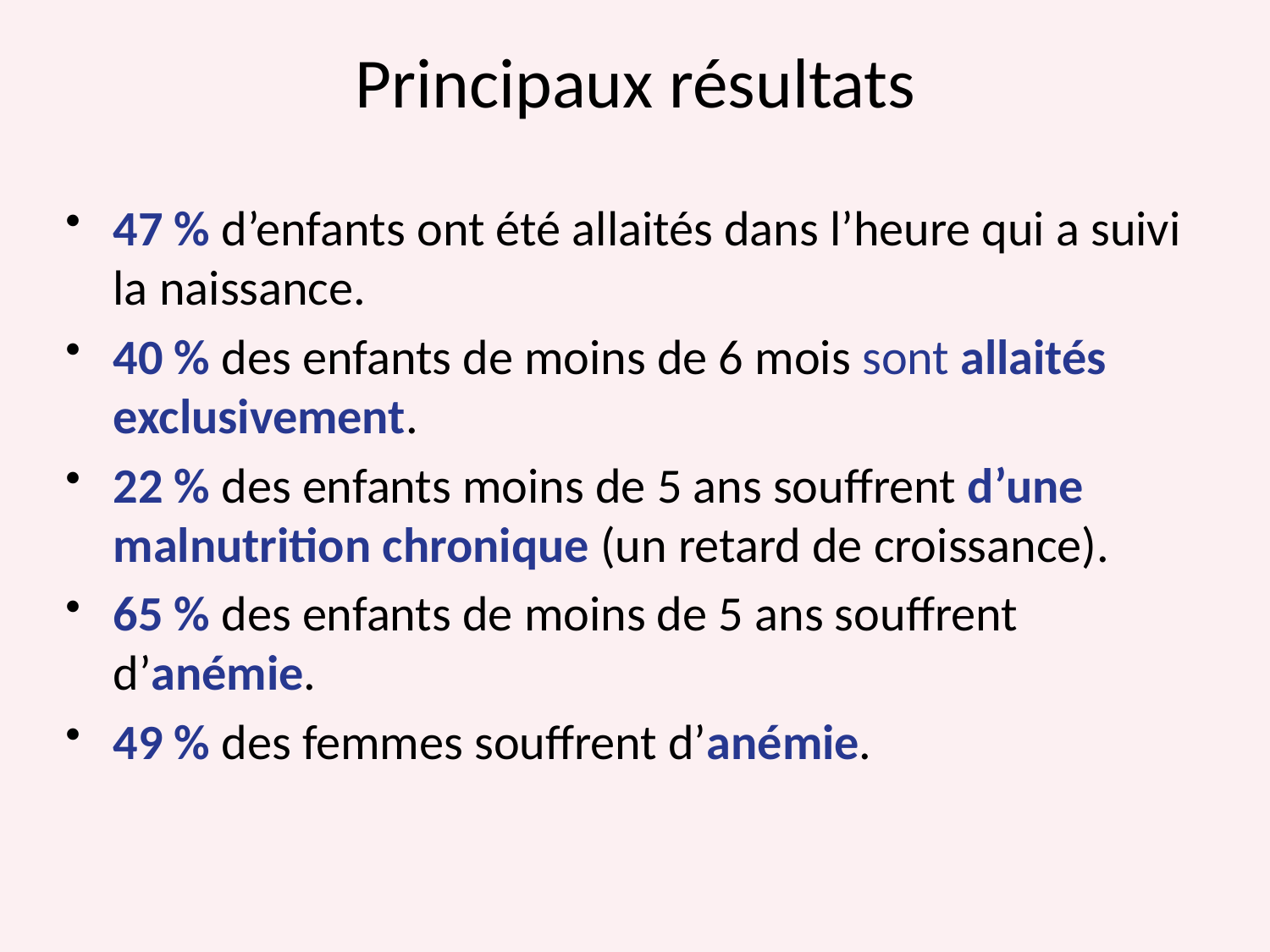

# Principaux résultats
47 % d’enfants ont été allaités dans l’heure qui a suivi la naissance.
40 % des enfants de moins de 6 mois sont allaités exclusivement.
22 % des enfants moins de 5 ans souffrent d’une malnutrition chronique (un retard de croissance).
65 % des enfants de moins de 5 ans souffrent d’anémie.
49 % des femmes souffrent d’anémie.